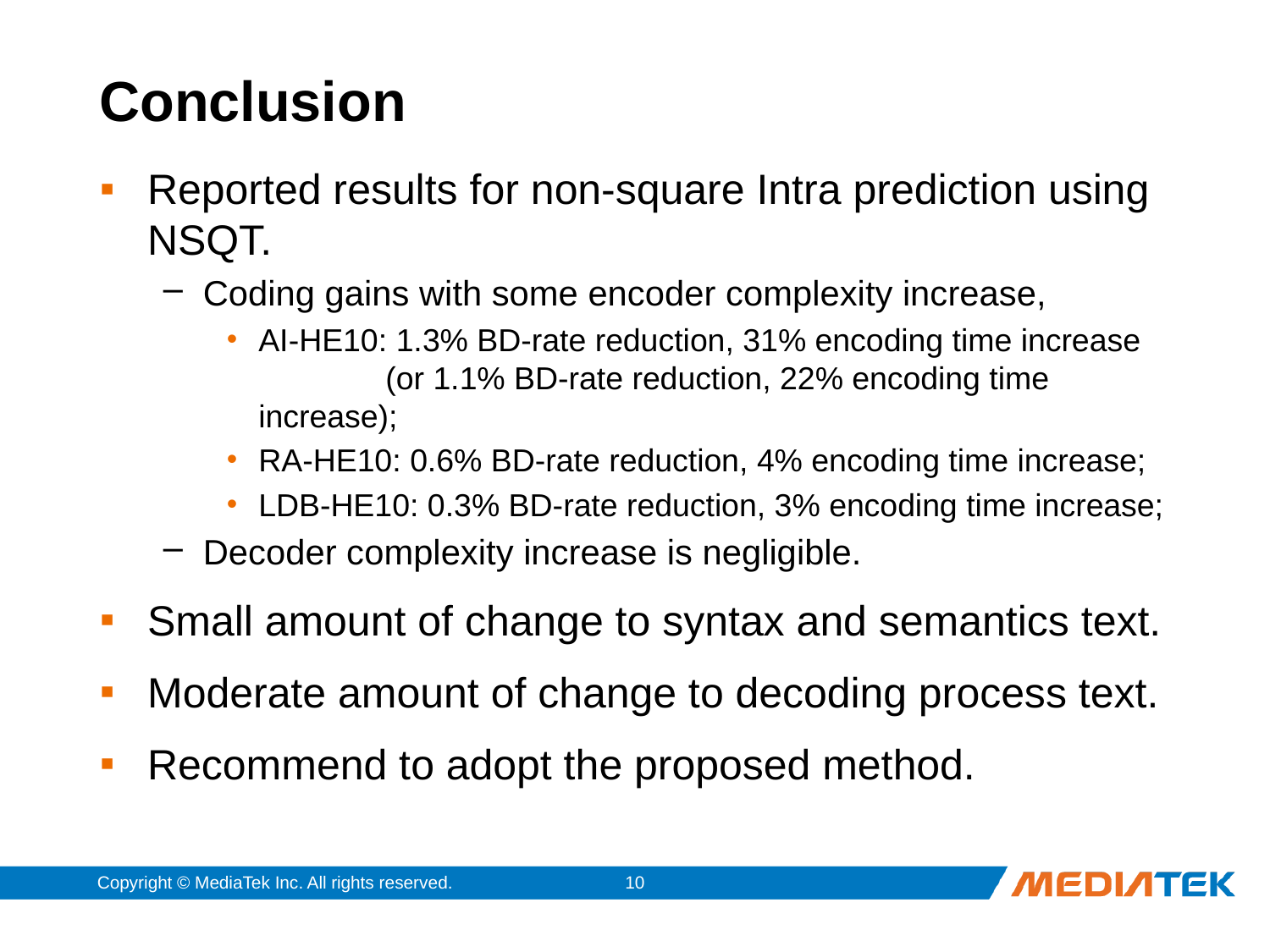

# Conclusion
Reported results for non-square Intra prediction using NSQT.
Coding gains with some encoder complexity increase,
AI-HE10: 1.3% BD-rate reduction, 31% encoding time increase
	(or 1.1% BD-rate reduction, 22% encoding time increase);
RA-HE10: 0.6% BD-rate reduction, 4% encoding time increase;
LDB-HE10: 0.3% BD-rate reduction, 3% encoding time increase;
Decoder complexity increase is negligible.
Small amount of change to syntax and semantics text.
Moderate amount of change to decoding process text.
Recommend to adopt the proposed method.

Copyright © MediaTek Inc. All rights reserved.
10